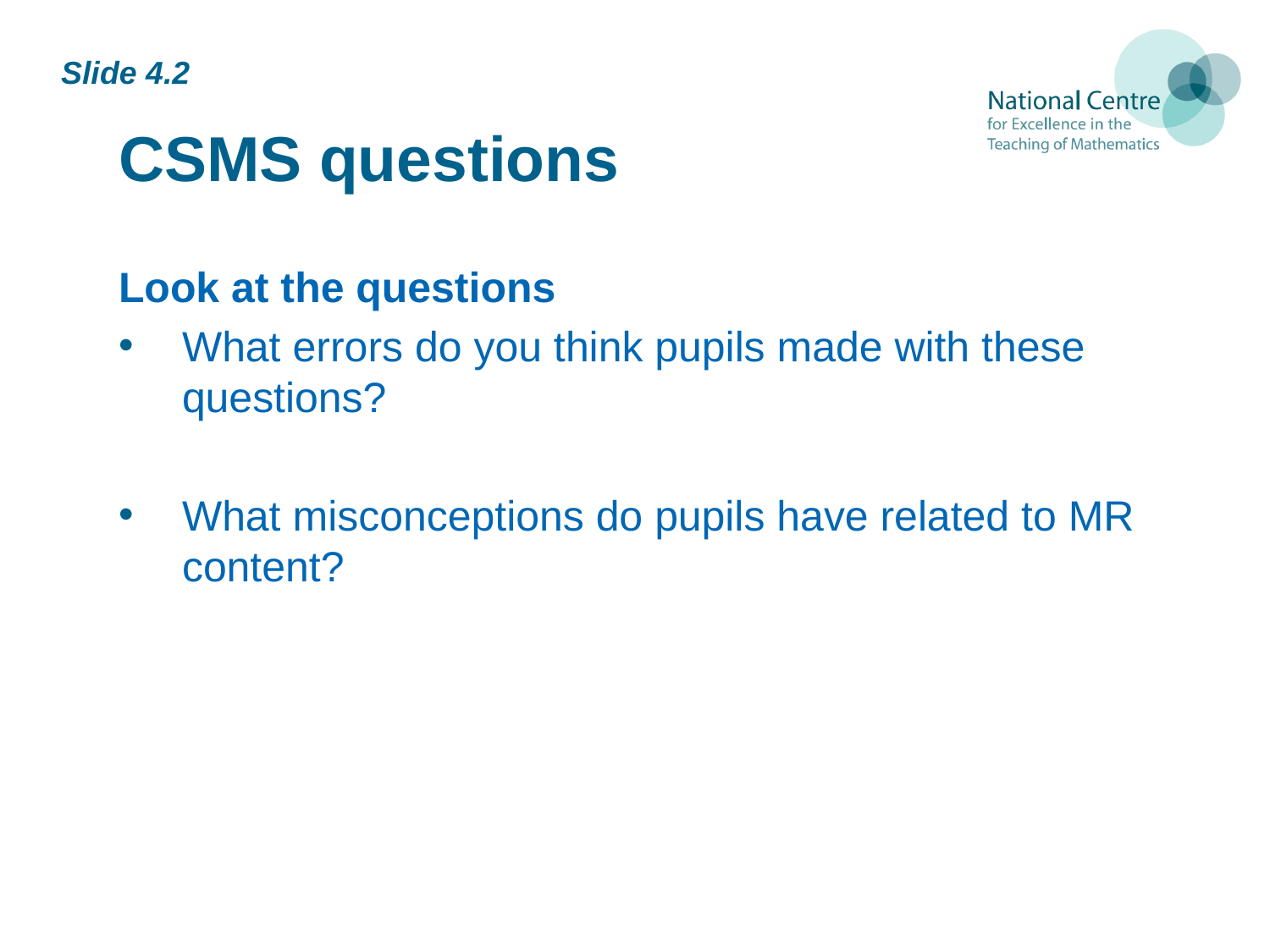

# CSMS questions
Slide 4.2
Look at the questions
What errors do you think pupils made with these questions?

What misconceptions do pupils have related to MR content?